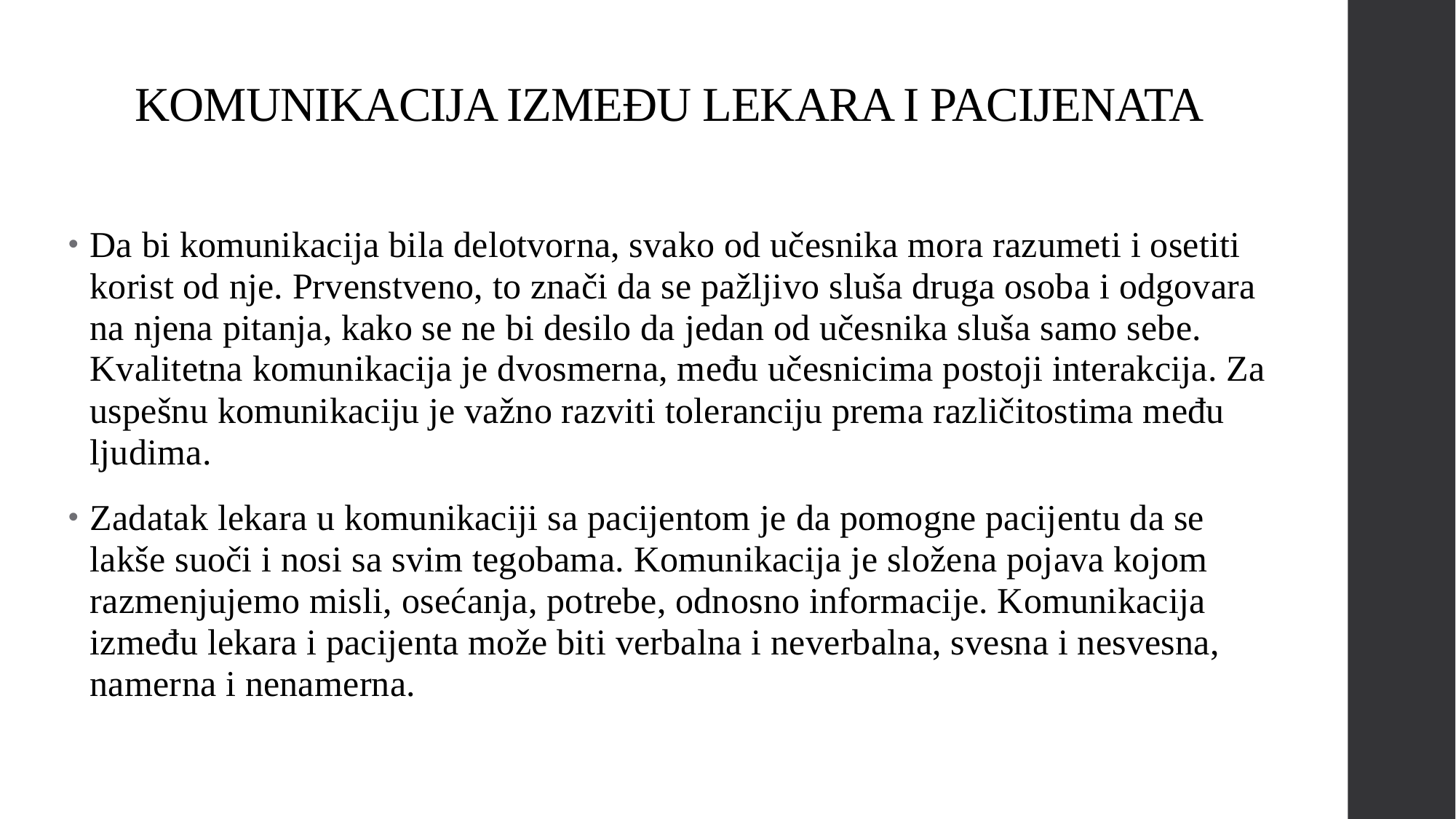

# KOMUNIKACIJA IZMEĐU LEKARA I PACIJENATA
Da bi komunikacija bila delotvorna, svako od učesnika mora razumeti i osetiti korist od nje. Prvenstveno, to znači da se pažljivo sluša druga osoba i odgovara na njena pitanja, kako se ne bi desilo da jedan od učesnika sluša samo sebe. Kvalitetna komunikacija je dvosmerna, među učesnicima postoji interakcija. Za uspešnu komunikaciju je važno razviti toleranciju prema različitostima među ljudima.
Zadatak lekara u komunikaciji sa pacijentom je da pomogne pacijentu da se lakše suoči i nosi sa svim tegobama. Komunikacija je složena pojava kojom razmenjujemo misli, osećanja, potrebe, odnosno informacije. Komunikacija između lekara i pacijenta može biti verbalna i neverbalna, svesna i nesvesna, namerna i nenamerna.